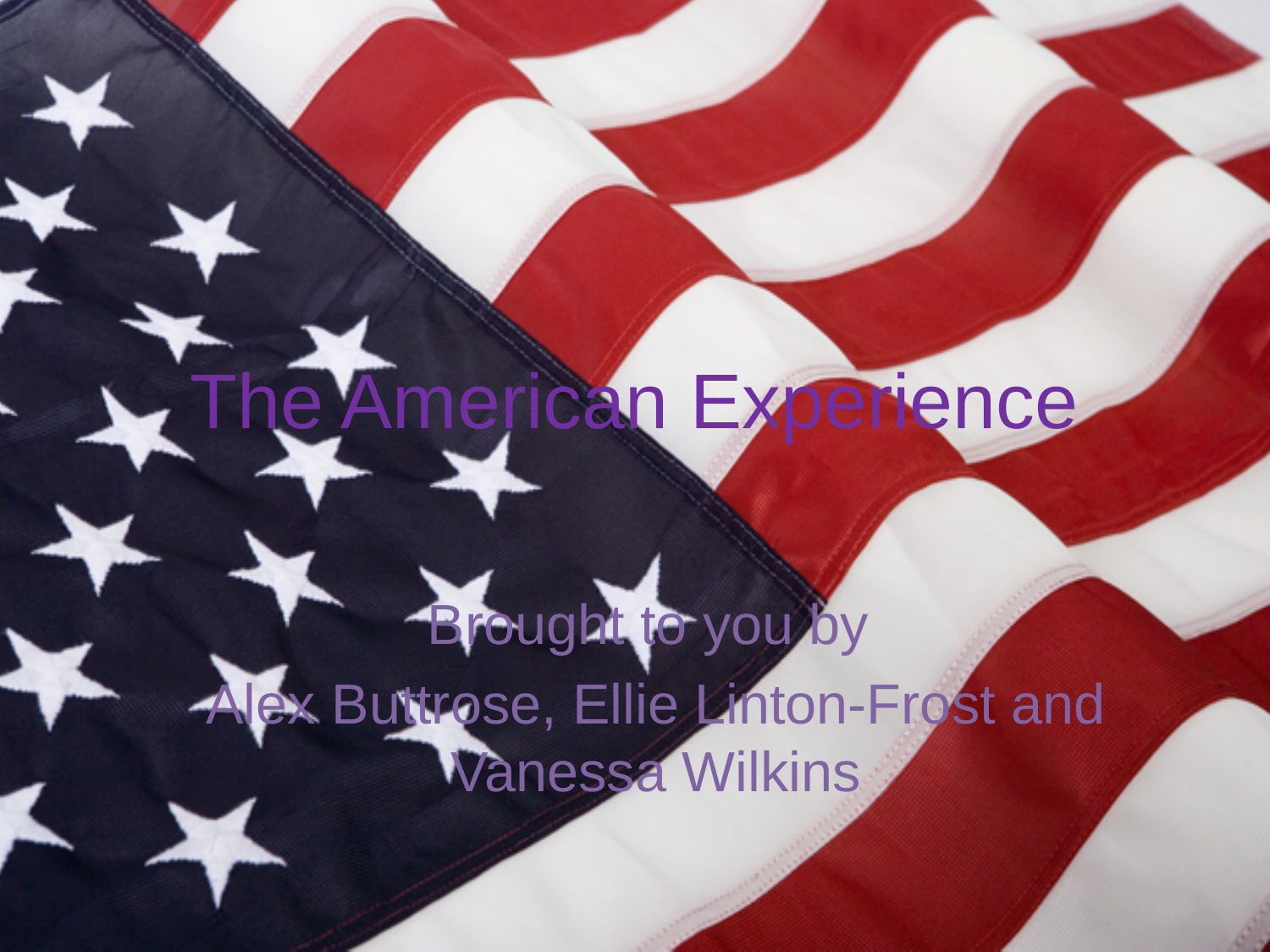

# The American Experience
Brought to you by
Alex Buttrose, Ellie Linton-Frost and Vanessa Wilkins